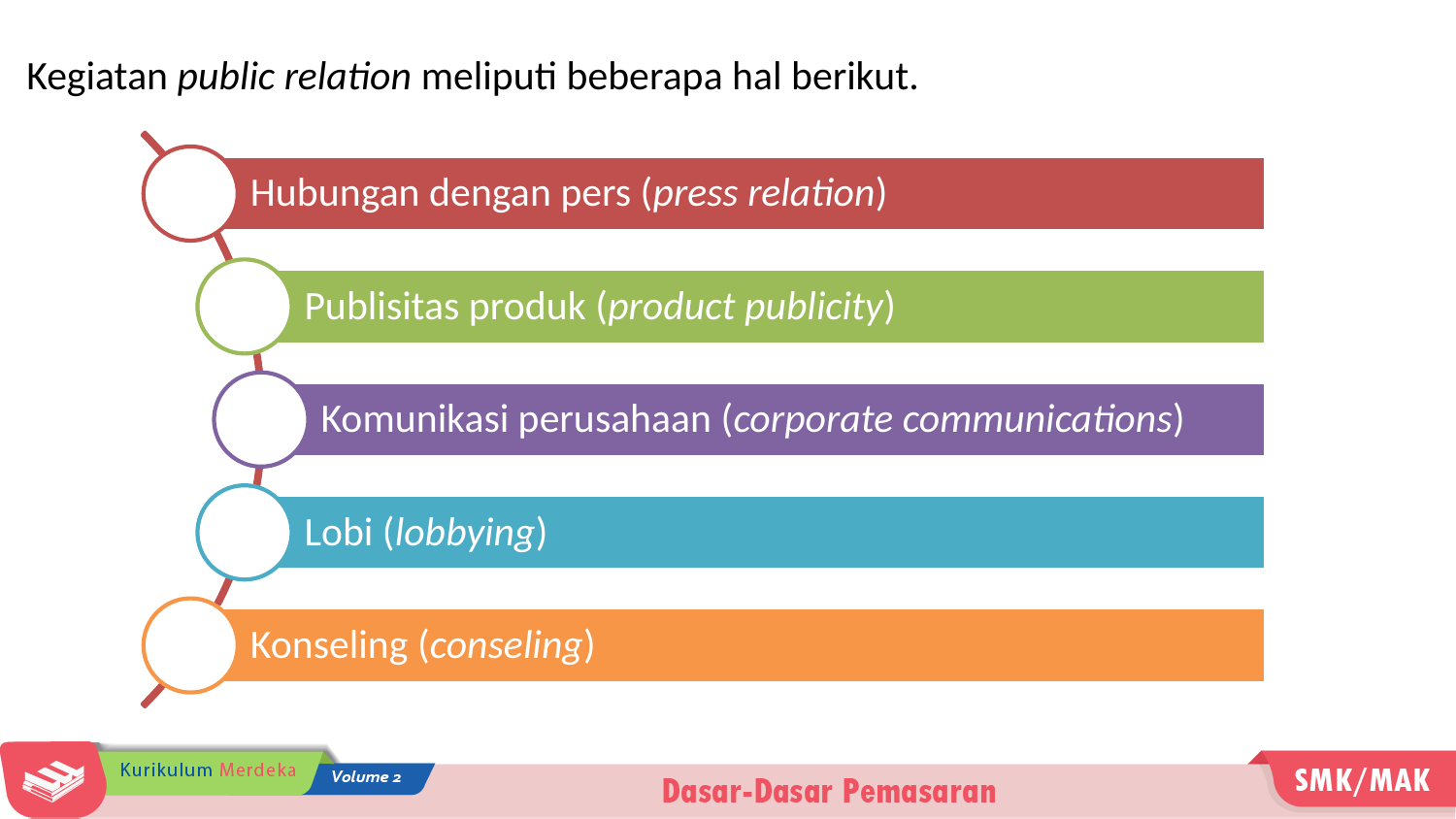

Kegiatan public relation meliputi beberapa hal berikut.
Hubungan dengan pers (press relation)
Publisitas produk (product publicity)
Komunikasi perusahaan (corporate communications)
Lobi (lobbying)
Konseling (conseling)